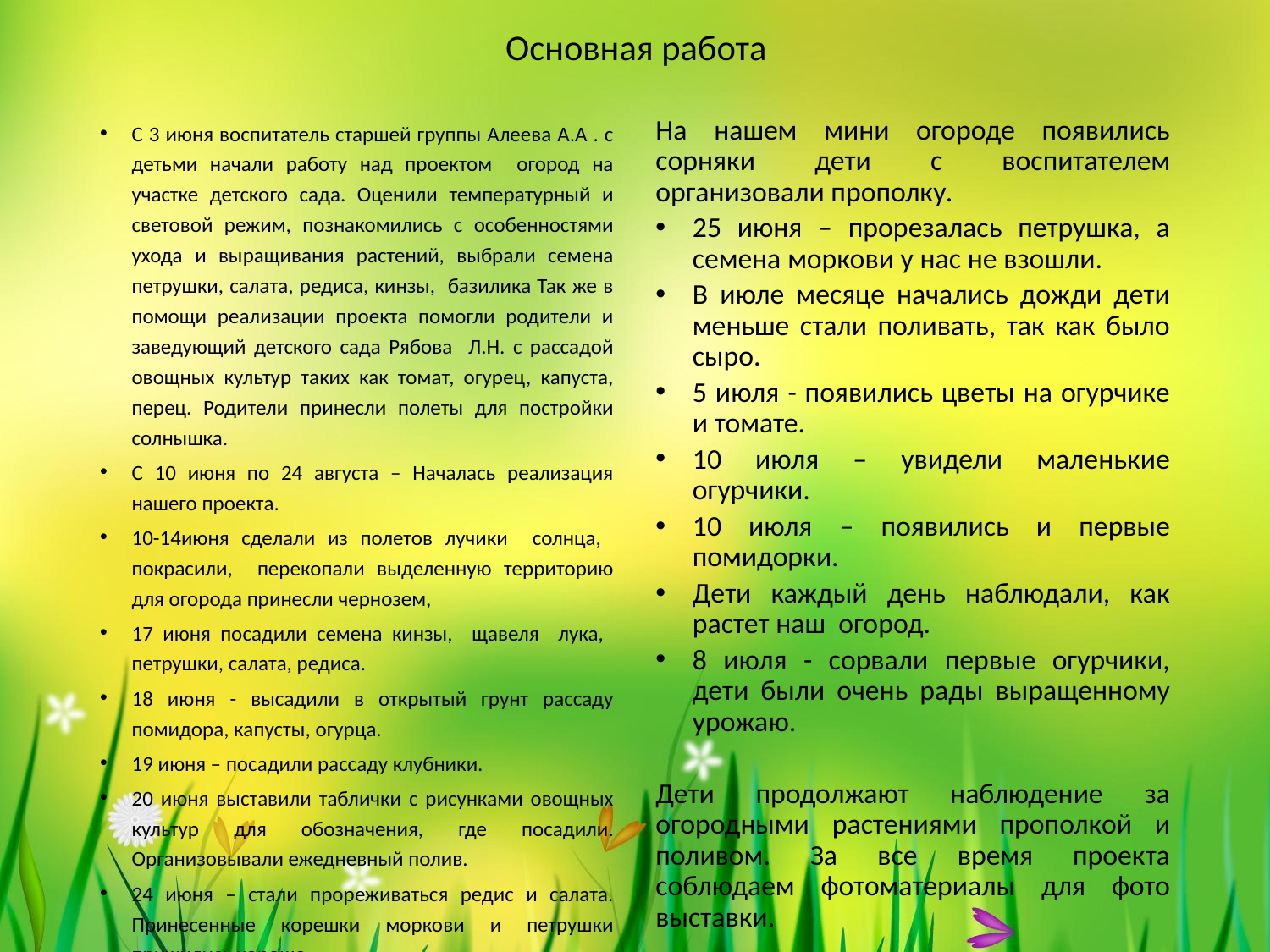

# Основная работа
С 3 июня воспитатель старшей группы Алеева А.А . с детьми начали работу над проектом  огород на участке детского сада. Оценили температурный и световой режим, познакомились с особенностями ухода и выращивания растений, выбрали семена петрушки, салата, редиса, кинзы,  базилика Так же в помощи реализации проекта помогли родители и заведующий детского сада Рябова  Л.Н. с рассадой овощных культур таких как томат, огурец, капуста, перец. Родители принесли полеты для постройки солнышка.
С 10 июня по 24 августа – Началась реализация нашего проекта.
10-14июня сделали из полетов лучики  солнца,  покрасили,  перекопали выделенную территорию для огорода принесли чернозем,
17 июня посадили семена кинзы,  щавеля  лука,  петрушки, салата, редиса.
18 июня - высадили в открытый грунт рассаду помидора, капусты, огурца.
19 июня – посадили рассаду клубники.
20 июня выставили таблички с рисунками овощных культур для обозначения, где посадили. Организовывали ежедневный полив.
24 июня – стали прореживаться редис и салата. Принесенные корешки моркови и петрушки прижились хорошо.
На нашем мини огороде появились сорняки дети с воспитателем организовали прополку.
25 июня – прорезалась петрушка, а семена моркови у нас не взошли.
В июле месяце начались дожди дети меньше стали поливать, так как было сыро.
5 июля - появились цветы на огурчике и томате.
10 июля – увидели маленькие огурчики.
10 июля – появились и первые помидорки.
Дети каждый день наблюдали, как растет наш  огород.
8 июля - сорвали первые огурчики, дети были очень рады выращенному урожаю.

Дети продолжают наблюдение за огородными растениями прополкой и поливом. За все время проекта соблюдаем фотоматериалы для фото выставки.